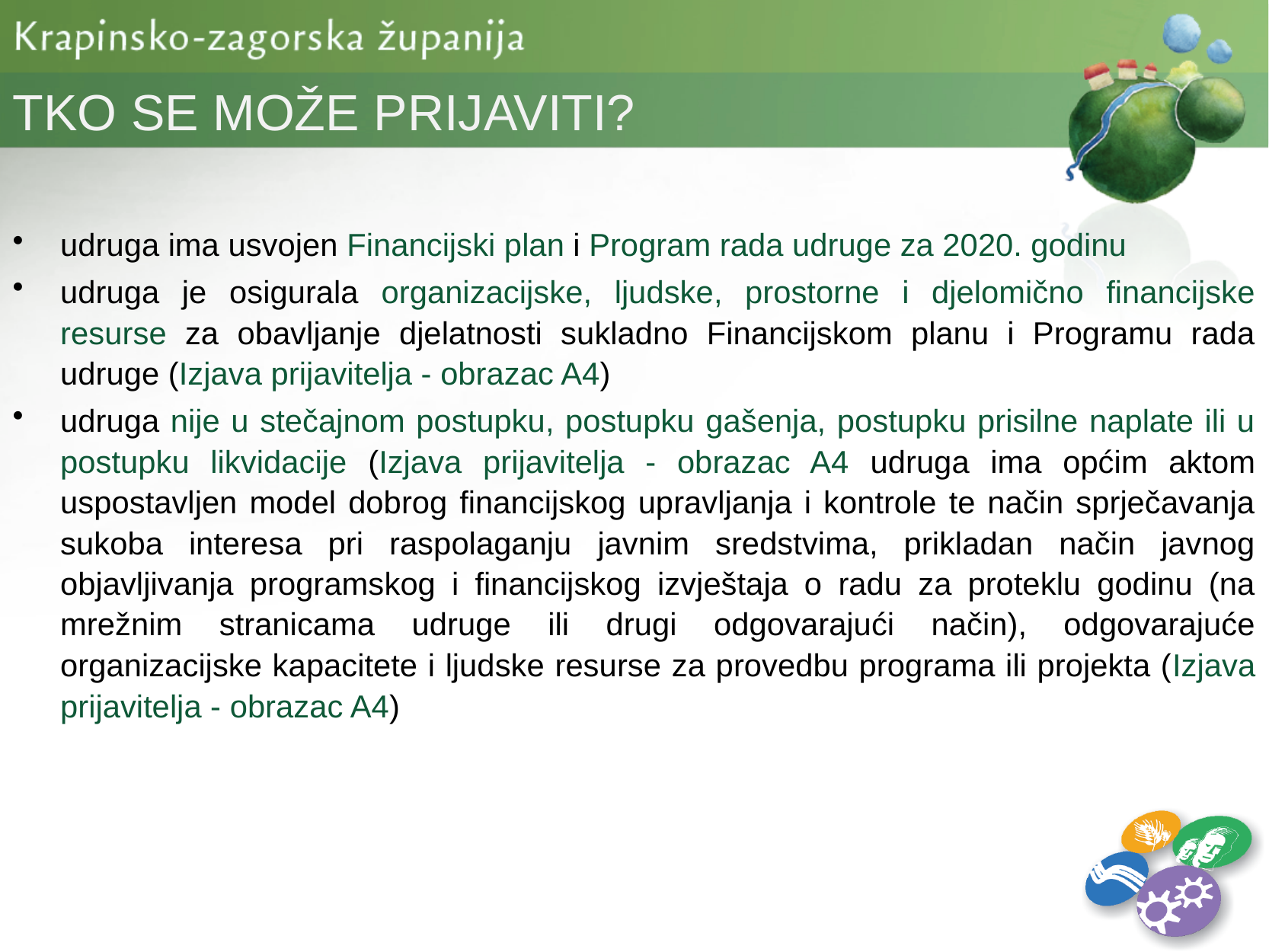

TKO SE MOŽE PRIJAVITI?

udruga ima usvojen Financijski plan i Program rada udruge za 2020. godinu
udruga je osigurala organizacijske, ljudske, prostorne i djelomično financijske resurse za obavljanje djelatnosti sukladno Financijskom planu i Programu rada udruge (Izjava prijavitelja - obrazac A4)
udruga nije u stečajnom postupku, postupku gašenja, postupku prisilne naplate ili u postupku likvidacije (Izjava prijavitelja - obrazac A4 udruga ima općim aktom uspostavljen model dobrog financijskog upravljanja i kontrole te način sprječavanja sukoba interesa pri raspolaganju javnim sredstvima, prikladan način javnog objavljivanja programskog i financijskog izvještaja o radu za proteklu godinu (na mrežnim stranicama udruge ili drugi odgovarajući način), odgovarajuće organizacijske kapacitete i ljudske resurse za provedbu programa ili projekta (Izjava prijavitelja - obrazac A4)